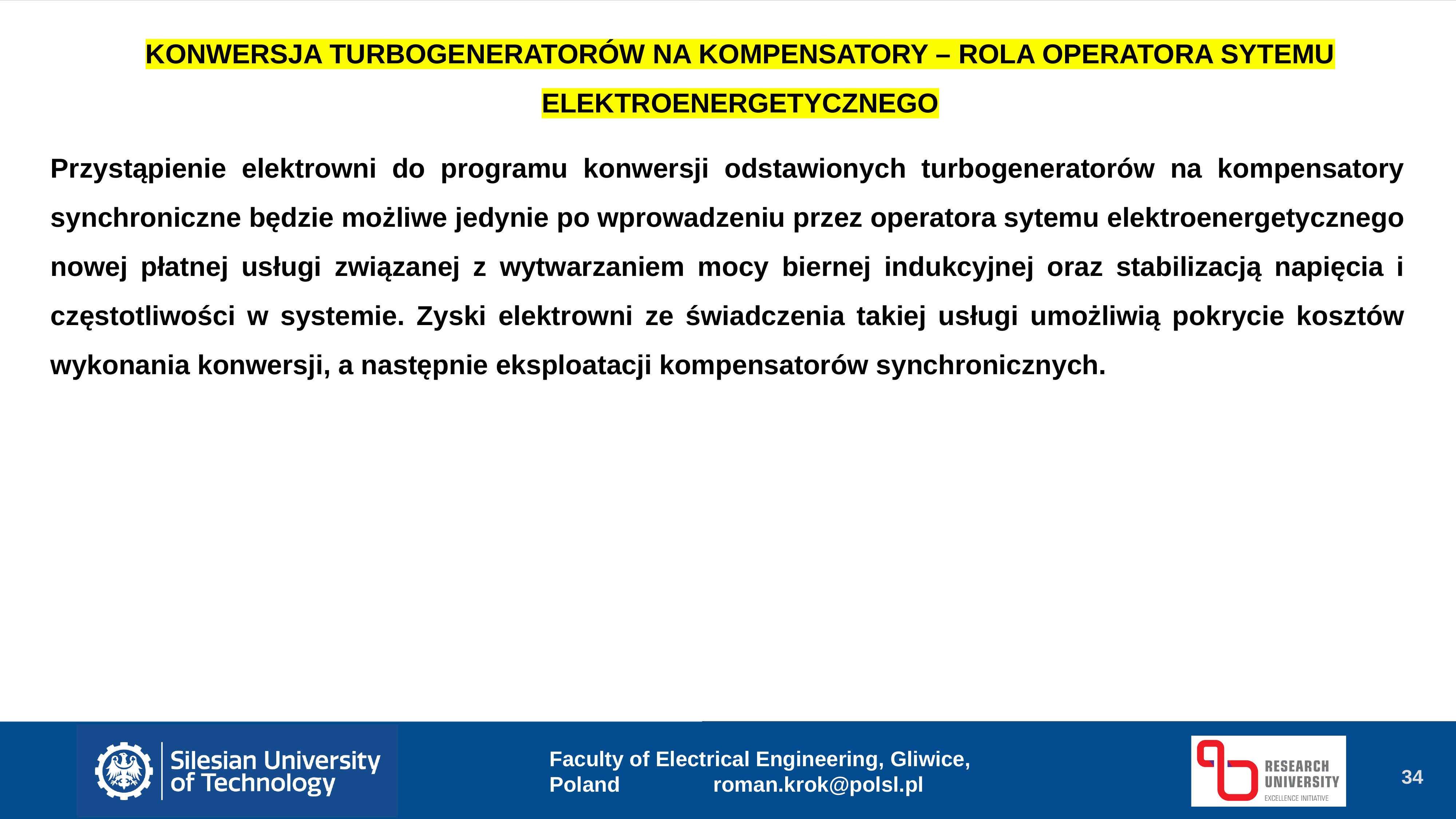

KONWERSJA TURBOGENERATORÓW NA KOMPENSATORY – ROLA OPERATORA SYTEMU ELEKTROENERGETYCZNEGO
Przystąpienie elektrowni do programu konwersji odstawionych turbogeneratorów na kompensatory synchroniczne będzie możliwe jedynie po wprowadzeniu przez operatora sytemu elektroenergetycznego nowej płatnej usługi związanej z wytwarzaniem mocy biernej indukcyjnej oraz stabilizacją napięcia i częstotliwości w systemie. Zyski elektrowni ze świadczenia takiej usługi umożliwią pokrycie kosztów wykonania konwersji, a następnie eksploatacji kompensatorów synchronicznych.